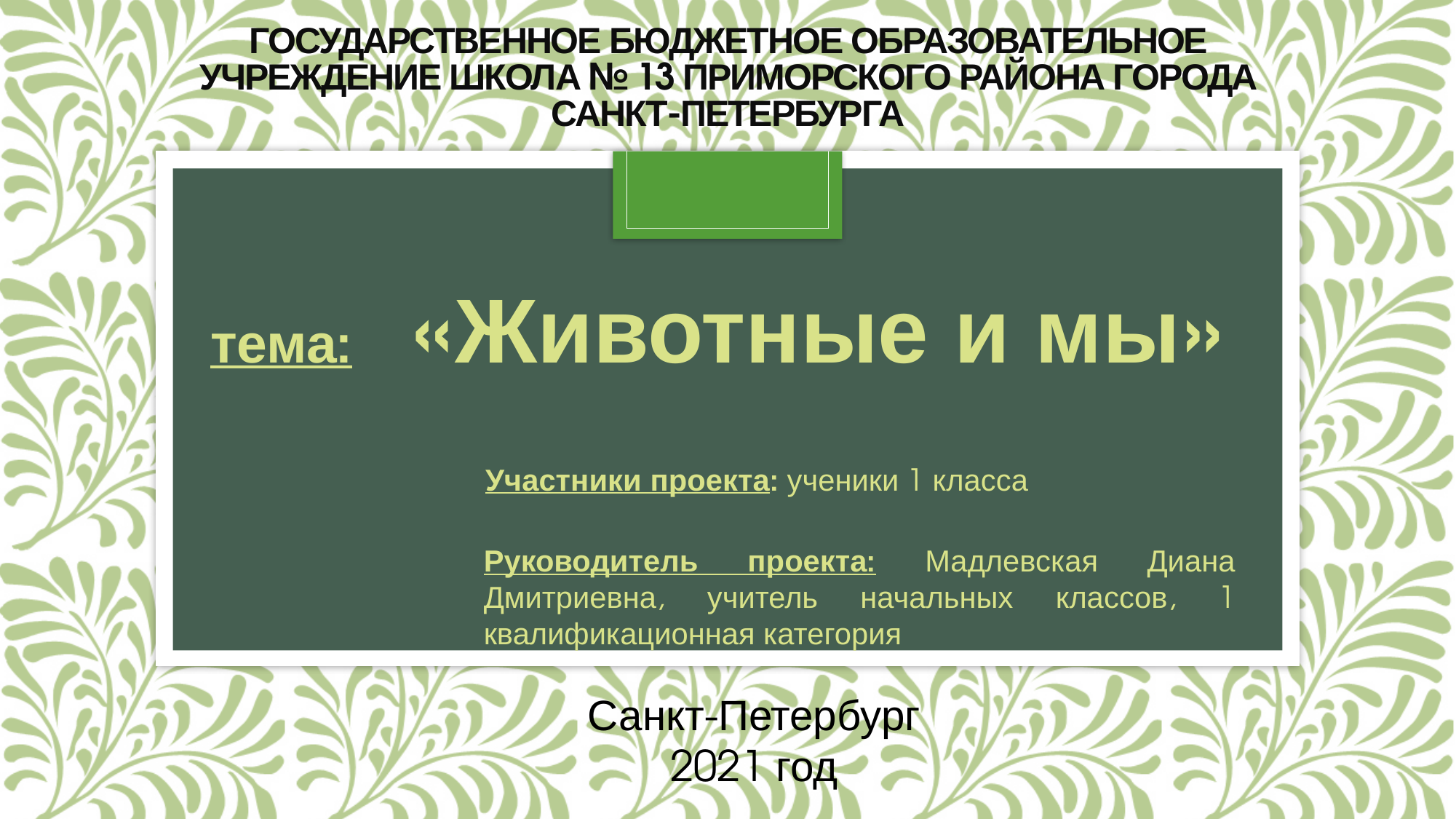

# Государственное бюджетное образовательное учреждение школа № 13 Приморского района города Санкт-Петербурга
тема:    «Животные и мы»
Участники проекта: ученики 1 класса
Руководитель проекта: Мадлевская Диана Дмитриевна, учитель начальных классов, 1 квалификационная категория
Санкт-Петербург
2021 год